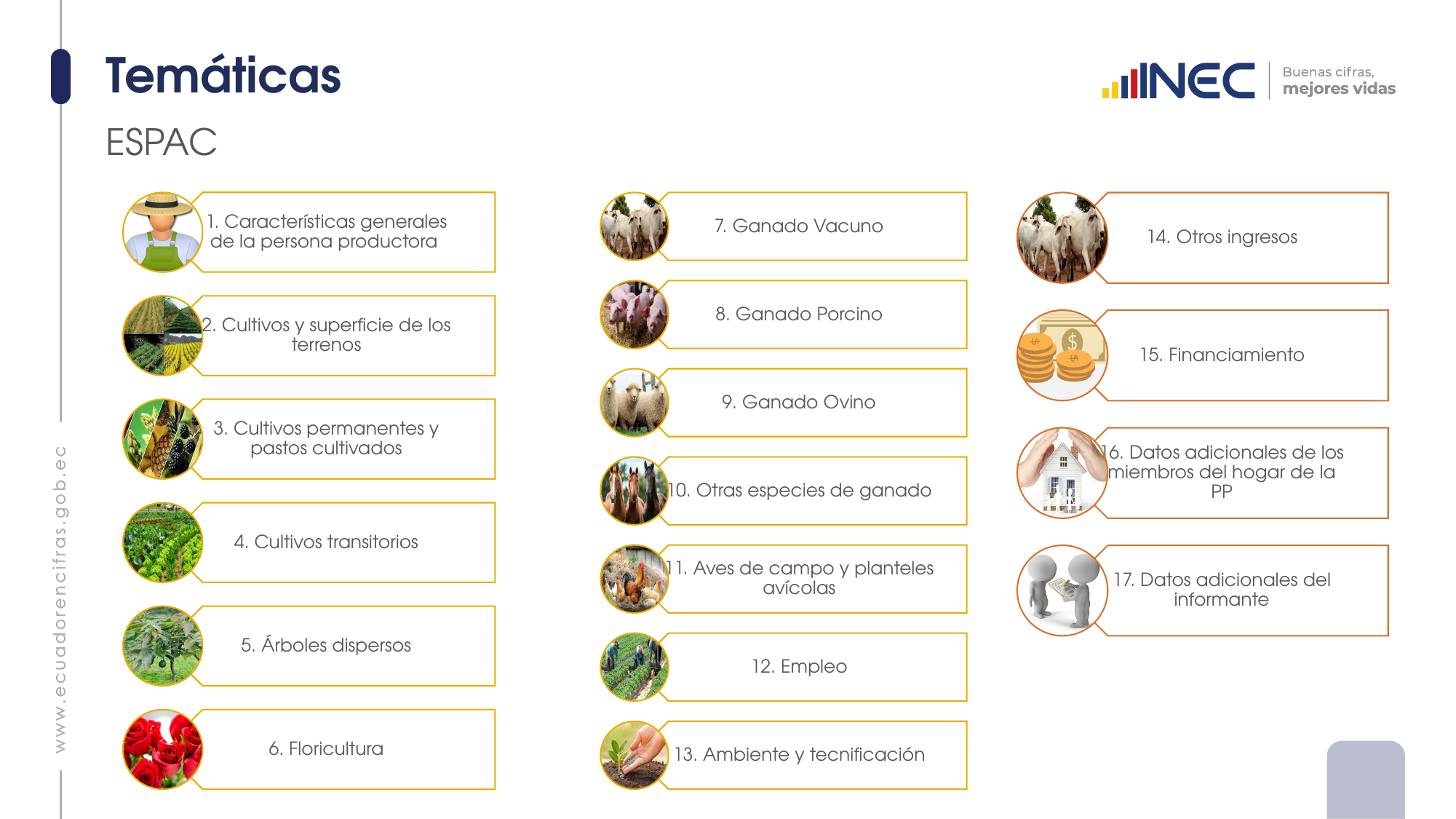

# Temáticas
ESPAC
1. Características generales de la persona productora
2. Cultivos y superficie de los terrenos
3. Cultivos permanentes y pastos cultivados
4. Cultivos transitorios
5. Árboles dispersos
6. Floricultura
7. Ganado Vacuno
8. Ganado Porcino
9. Ganado Ovino
10. Otras especies de ganado
11. Aves de campo y planteles avícolas
12. Empleo
13. Ambiente y tecnificación
14. Otros ingresos
15. Financiamiento
16. Datos adicionales de los miembros del hogar de la PP
17. Datos adicionales del informante